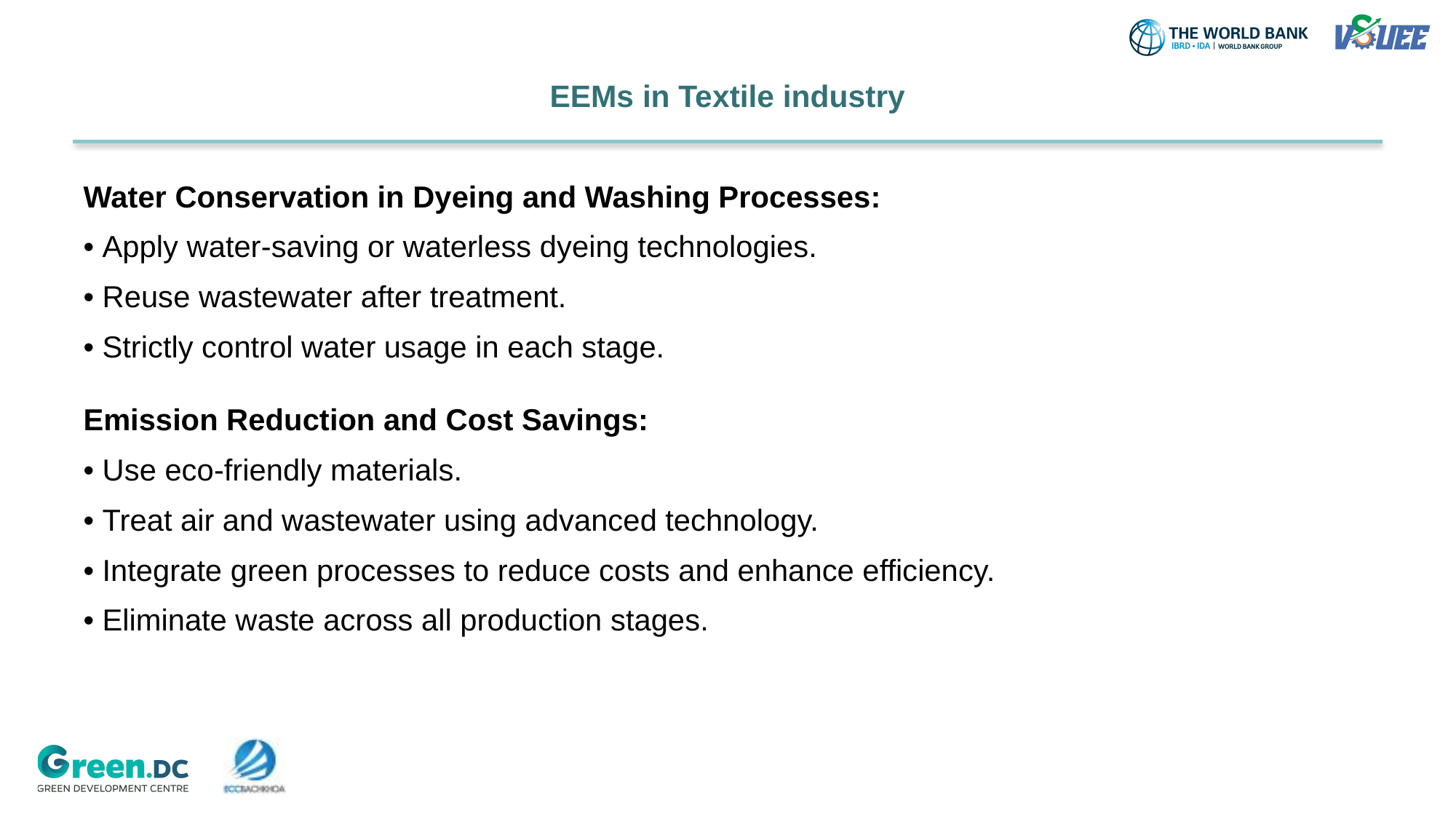

# EEMs in Textile industry
Water Conservation in Dyeing and Washing Processes:
• Apply water-saving or waterless dyeing technologies.
• Reuse wastewater after treatment.
• Strictly control water usage in each stage.

Emission Reduction and Cost Savings:
• Use eco-friendly materials.
• Treat air and wastewater using advanced technology.
• Integrate green processes to reduce costs and enhance efficiency.
• Eliminate waste across all production stages.